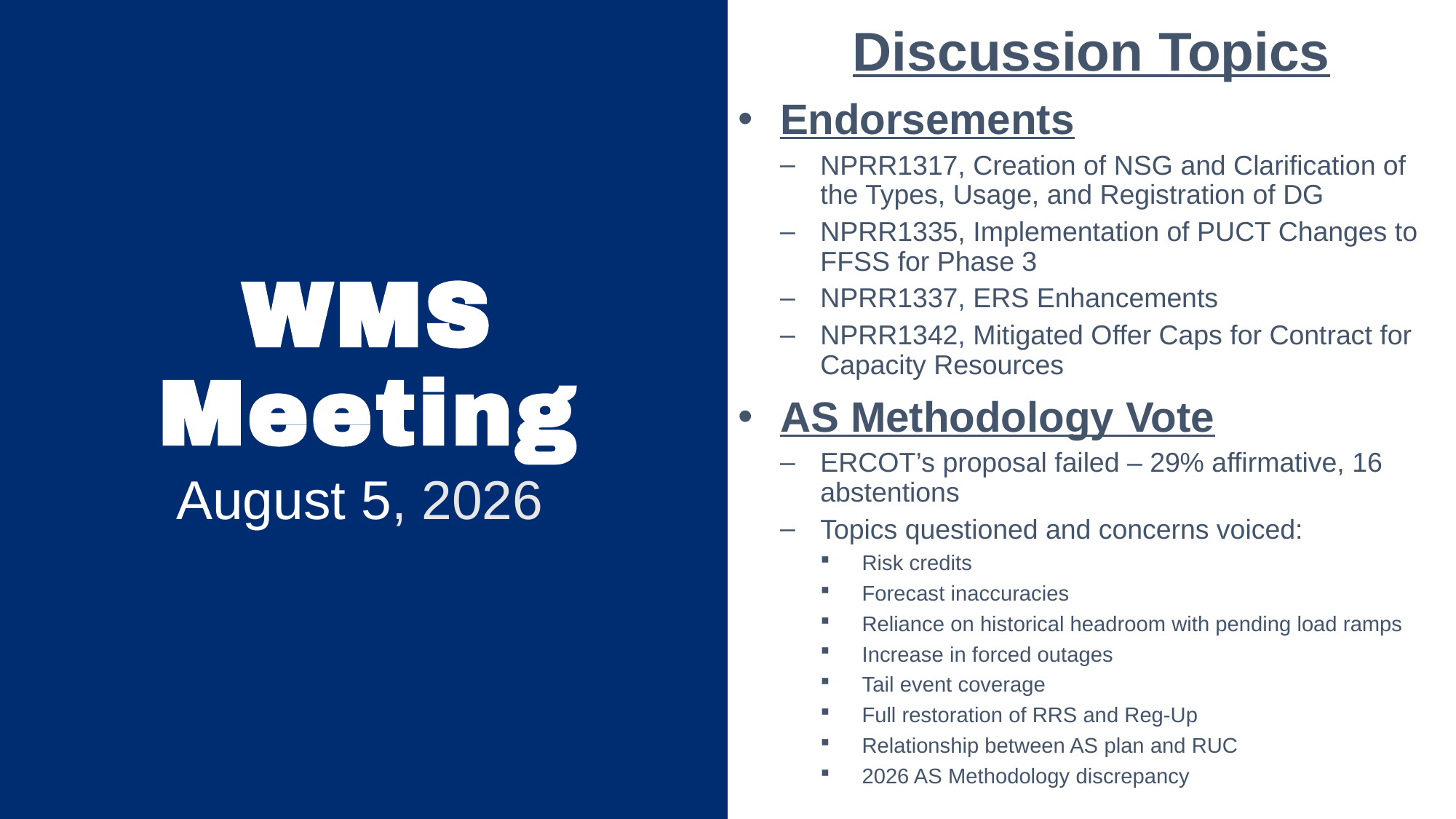

Discussion Topics
Endorsements
NPRR1317, Creation of NSG and Clarification of the Types, Usage, and Registration of DG
NPRR1335, Implementation of PUCT Changes to FFSS for Phase 3
NPRR1337, ERS Enhancements
NPRR1342, Mitigated Offer Caps for Contract for Capacity Resources
AS Methodology Vote
ERCOT’s proposal failed – 29% affirmative, 16 abstentions
Topics questioned and concerns voiced:
Risk credits
Forecast inaccuracies
Reliance on historical headroom with pending load ramps
Increase in forced outages
Tail event coverage
Full restoration of RRS and Reg-Up
Relationship between AS plan and RUC
2026 AS Methodology discrepancy

# WMS Meeting
August 5, 2026